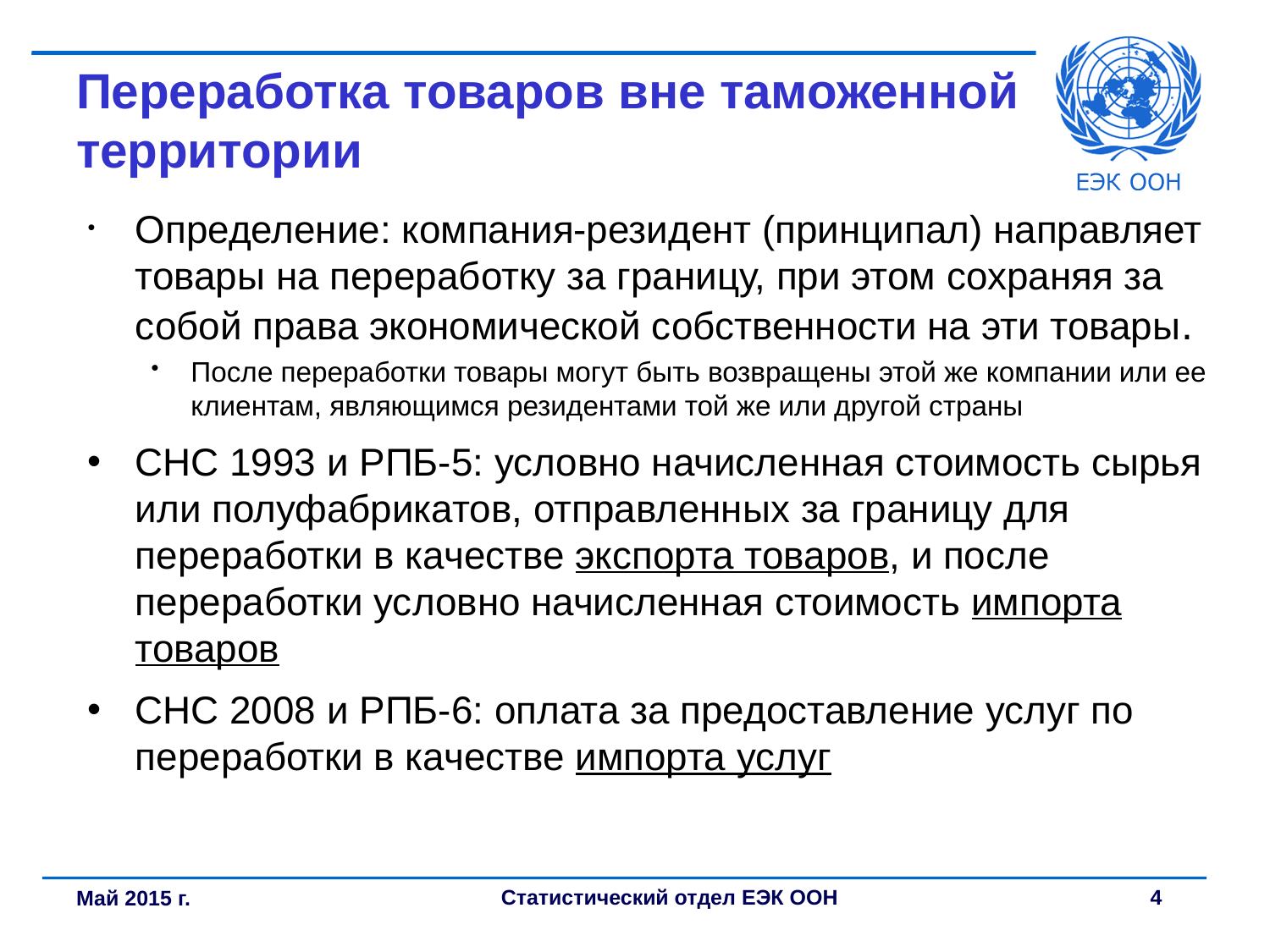

# Переработка товаров вне таможенной территории
Определение: компания-резидент (принципал) направляет товары на переработку за границу, при этом сохраняя за собой права экономической собственности на эти товары.
После переработки товары могут быть возвращены этой же компании или ее клиентам, являющимся резидентами той же или другой страны
СНС 1993 и РПБ-5: условно начисленная стоимость сырья или полуфабрикатов, отправленных за границу для переработки в качестве экспорта товаров, и после переработки условно начисленная стоимость импорта товаров
СНС 2008 и РПБ-6: оплата за предоставление услуг по переработки в качестве импорта услуг
Май 2015 г.